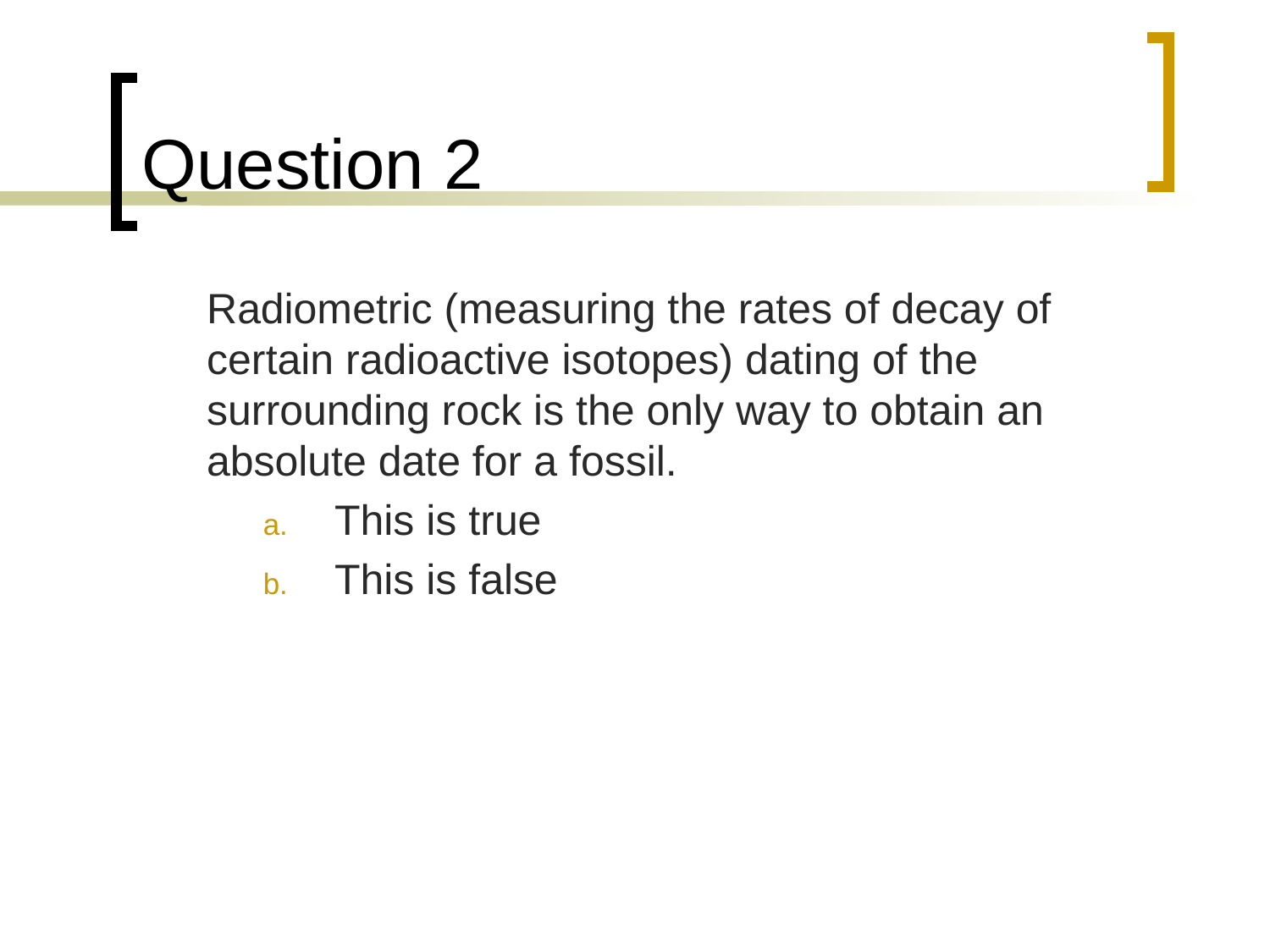

# Question 2
	Radiometric (measuring the rates of decay of certain radioactive isotopes) dating of the surrounding rock is the only way to obtain an absolute date for a fossil.
This is true
This is false